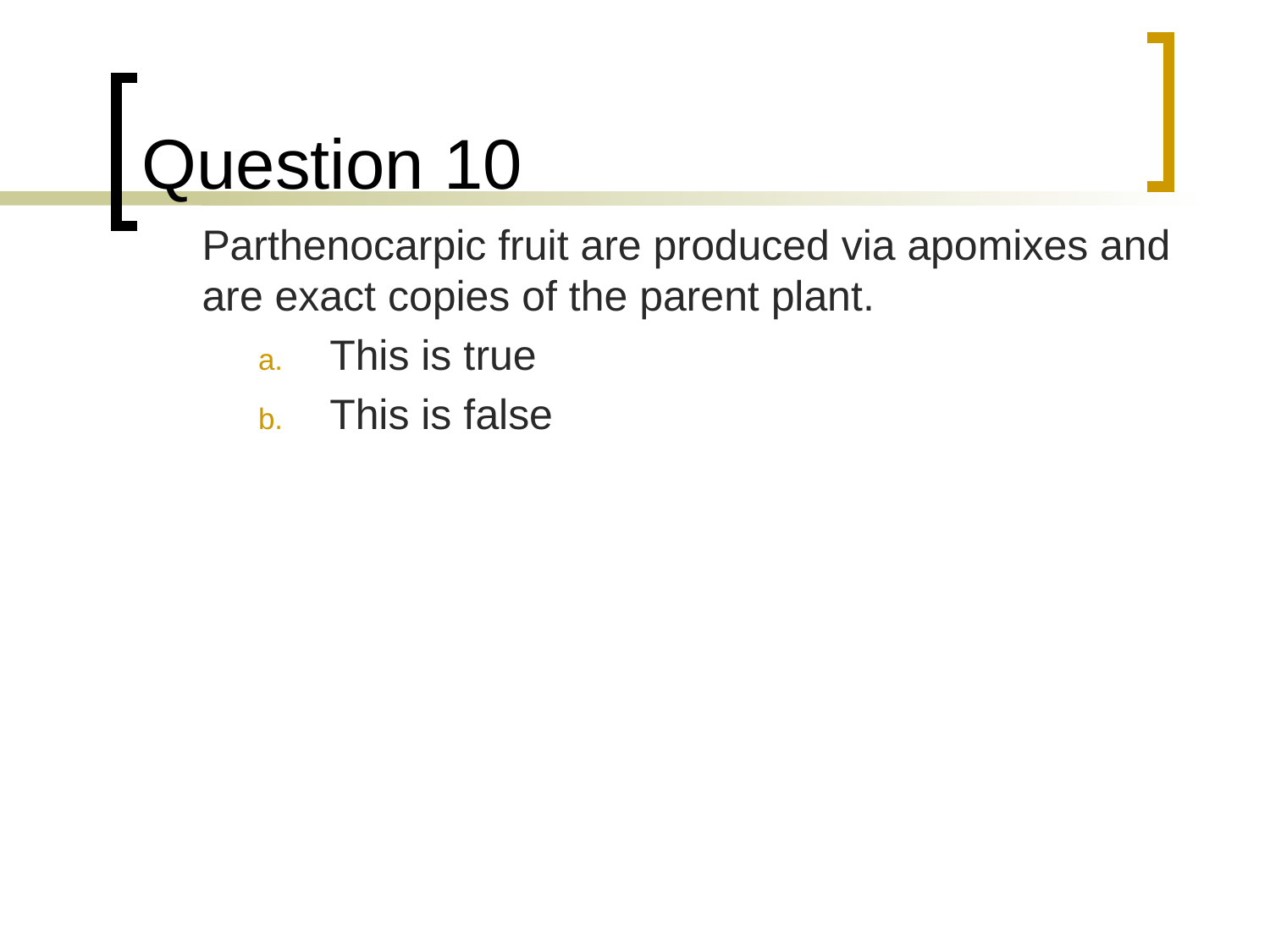

# Question 10
	Parthenocarpic fruit are produced via apomixes and are exact copies of the parent plant.
This is true
This is false